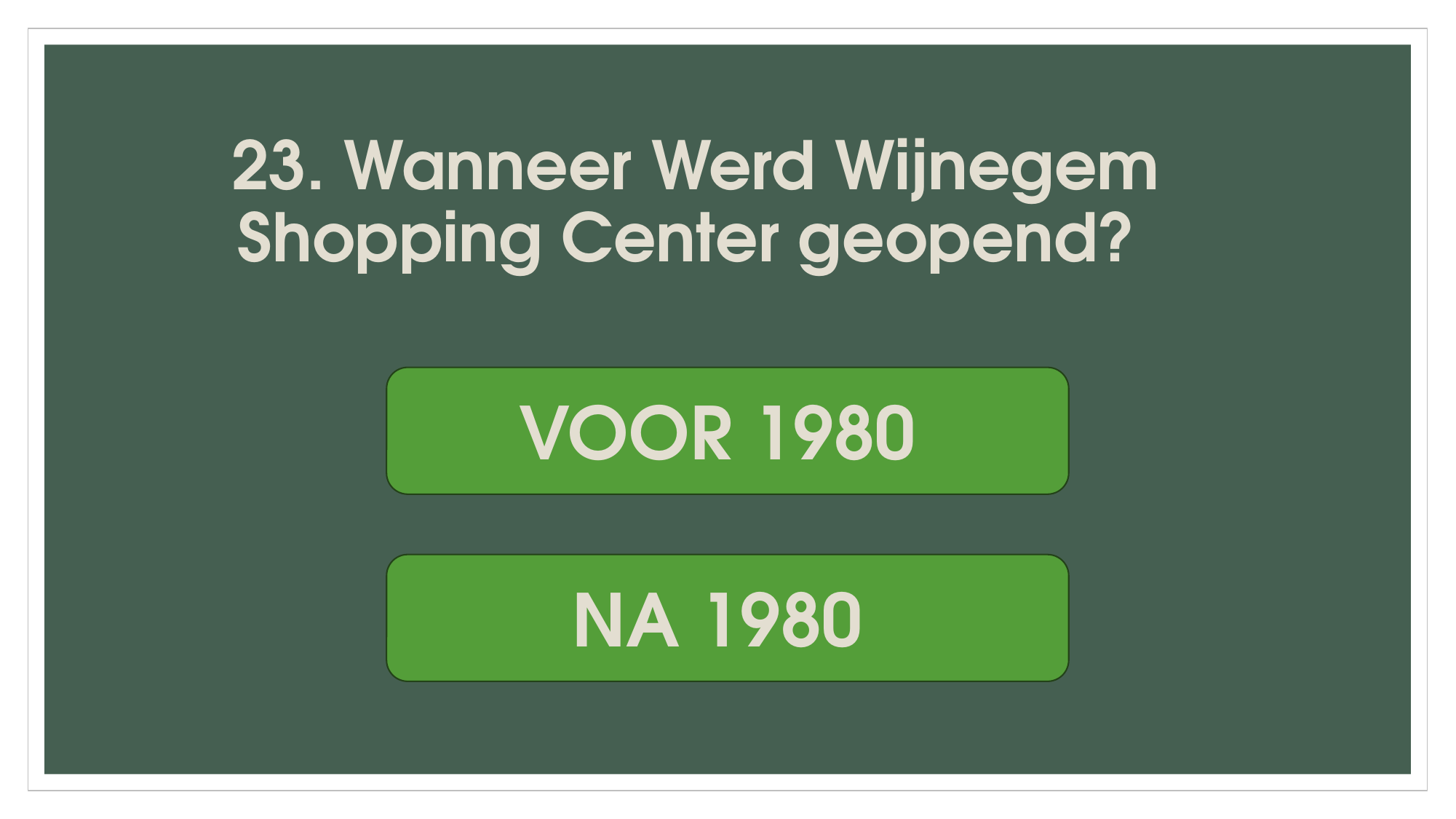

23. Wanneer Werd Wijnegem Shopping Center geopend?
VOOR 1980
NA 1980